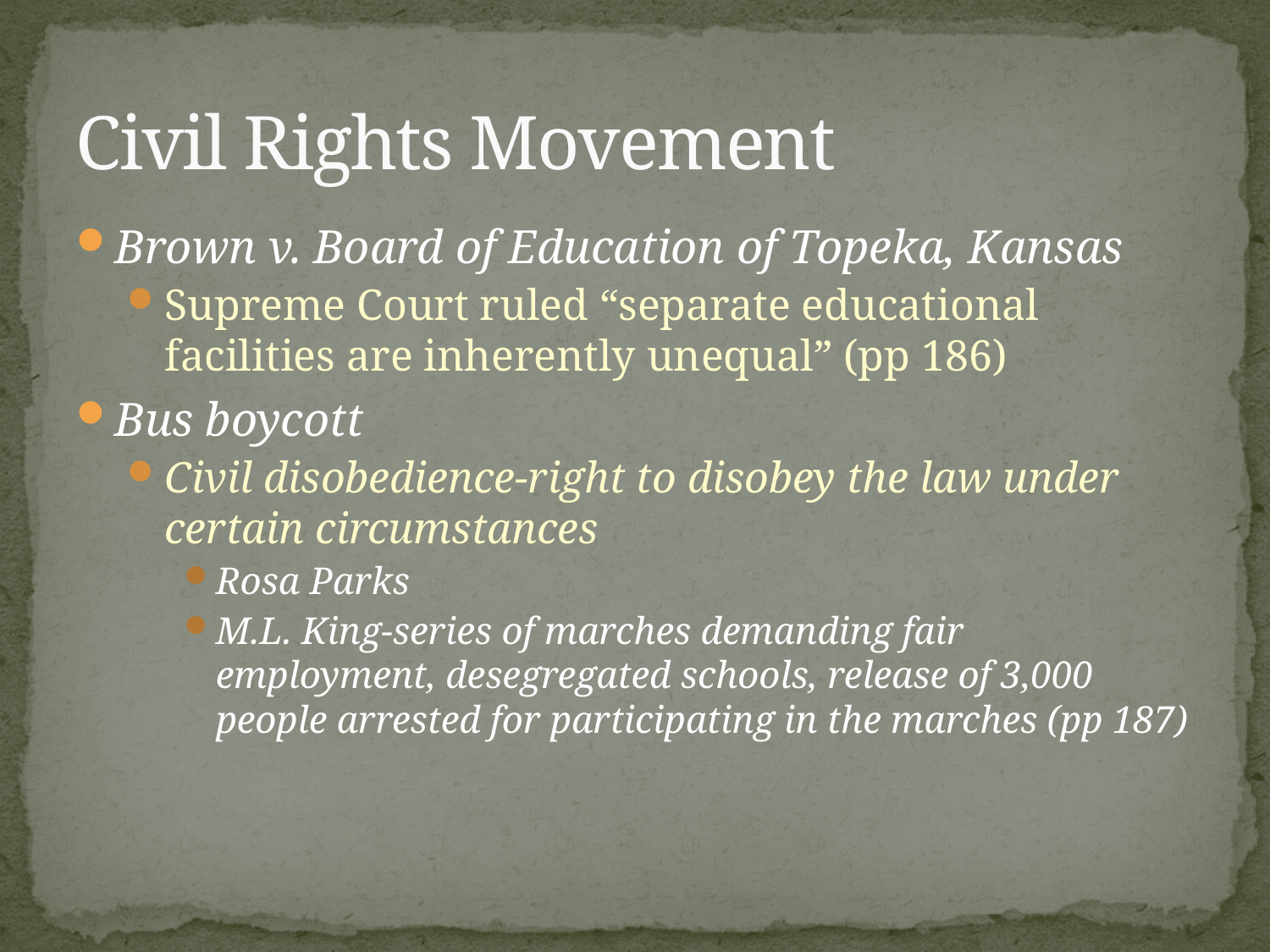

# Civil Rights Movement
Brown v. Board of Education of Topeka, Kansas
Supreme Court ruled “separate educational facilities are inherently unequal” (pp 186)
Bus boycott
Civil disobedience-right to disobey the law under certain circumstances
Rosa Parks
M.L. King-series of marches demanding fair employment, desegregated schools, release of 3,000 people arrested for participating in the marches (pp 187)